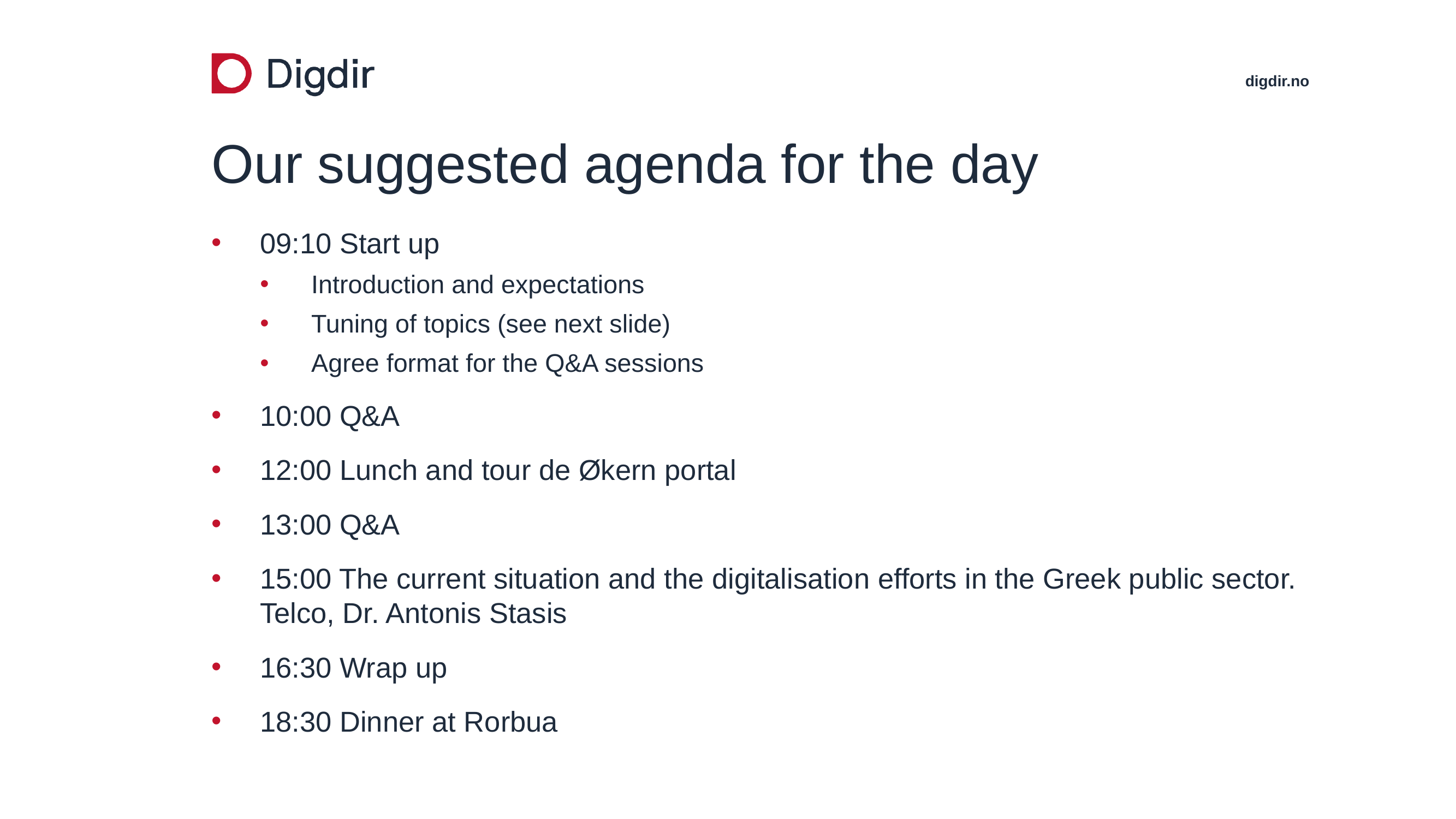

# Our suggested agenda for the day
09:10 Start up
Introduction and expectations
Tuning of topics (see next slide)
Agree format for the Q&A sessions
10:00 Q&A
12:00 Lunch and tour de Økern portal
13:00 Q&A
15:00 The current situation and the digitalisation efforts in the Greek public sector. Telco, Dr. Antonis Stasis
16:30 Wrap up
18:30 Dinner at Rorbua